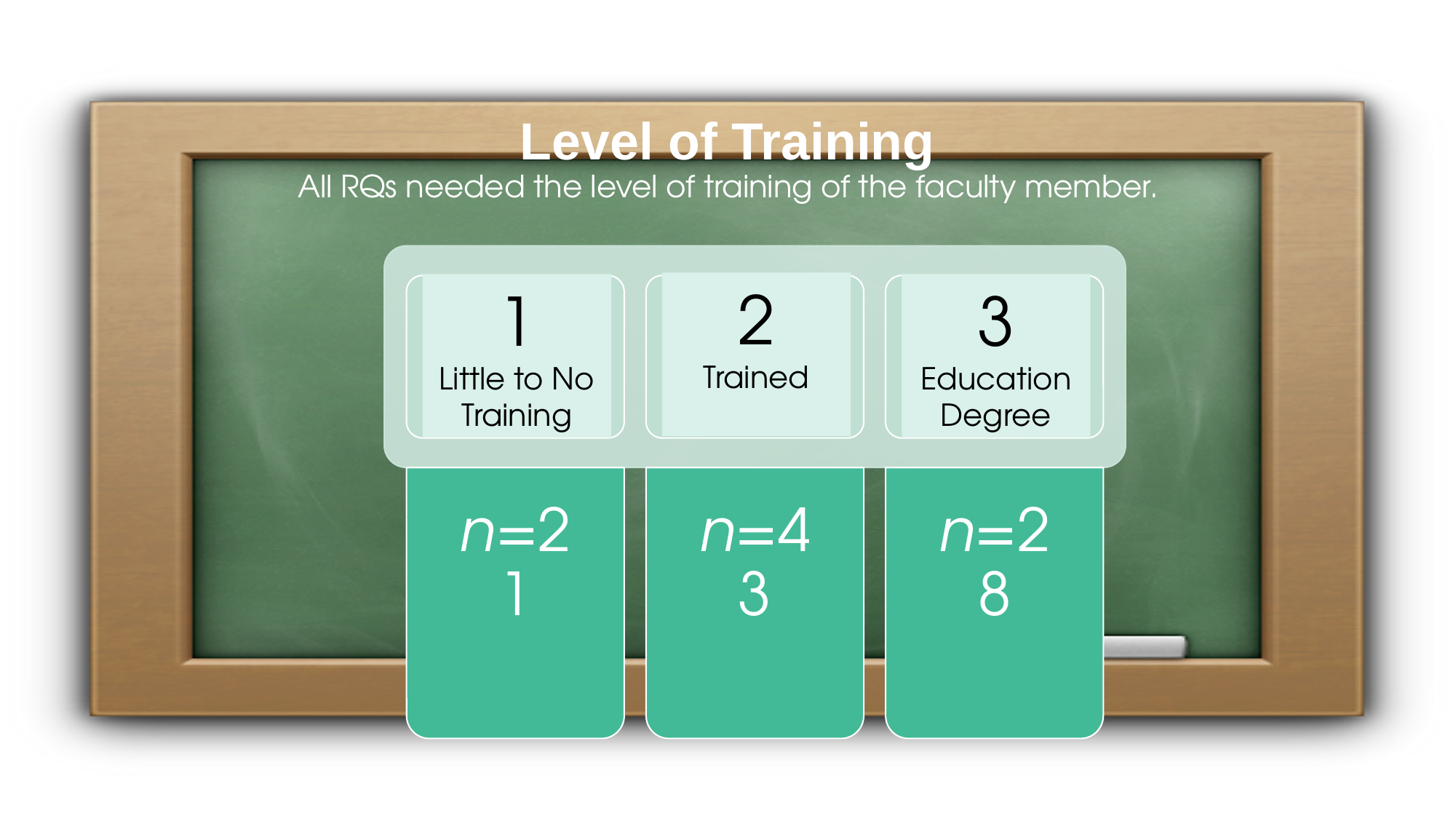

# Level of Training All RQs needed the level of training of the faculty member.
n=21
n=43
n=28
2
Trained

1
Little to No Training
3
Education Degree